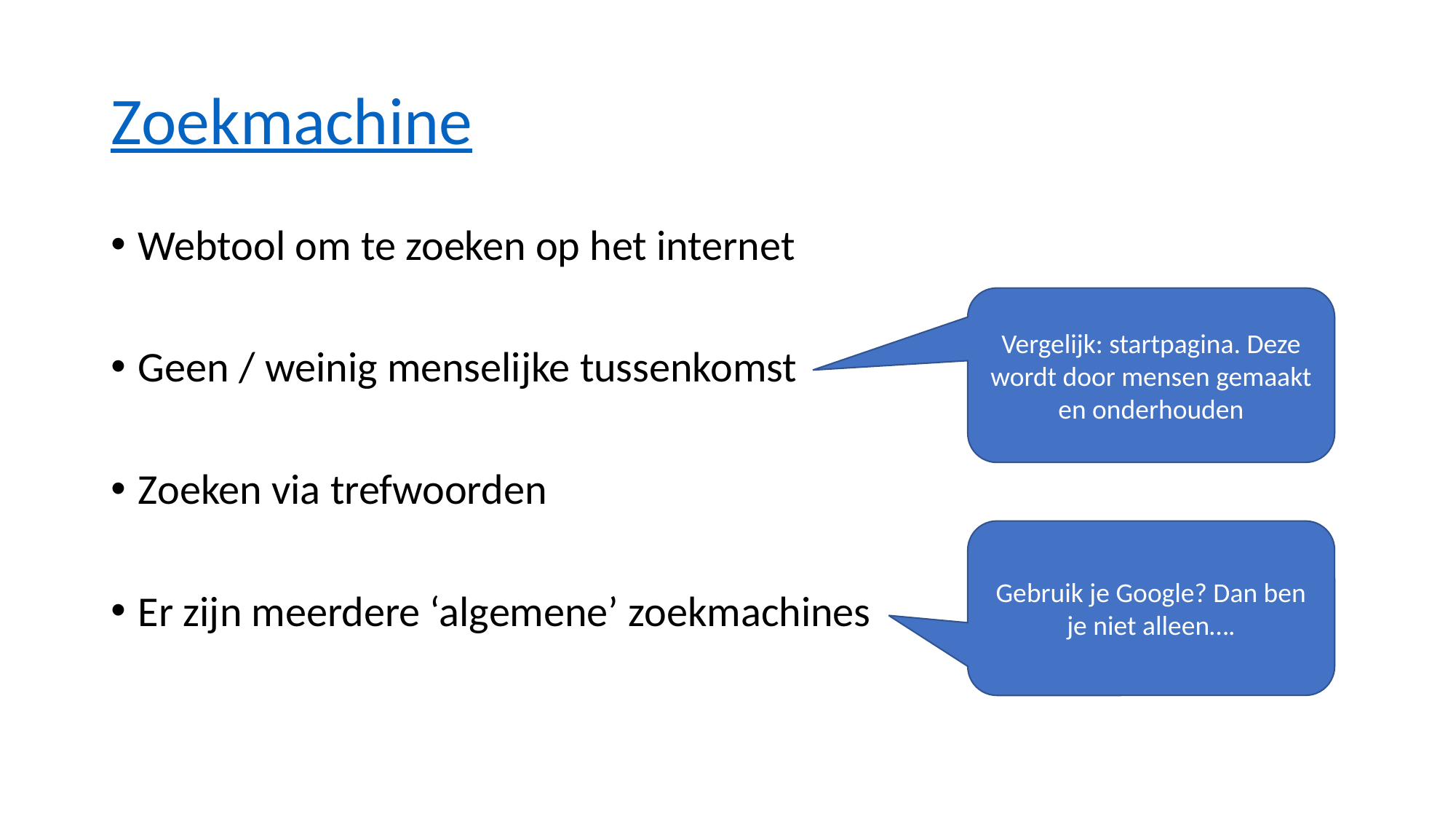

# Zoekmachine
Webtool om te zoeken op het internet

Geen / weinig menselijke tussenkomst

Zoeken via trefwoorden

Er zijn meerdere ‘algemene’ zoekmachines
Vergelijk: startpagina. Deze wordt door mensen gemaakt en onderhouden
Gebruik je Google? Dan ben je niet alleen….